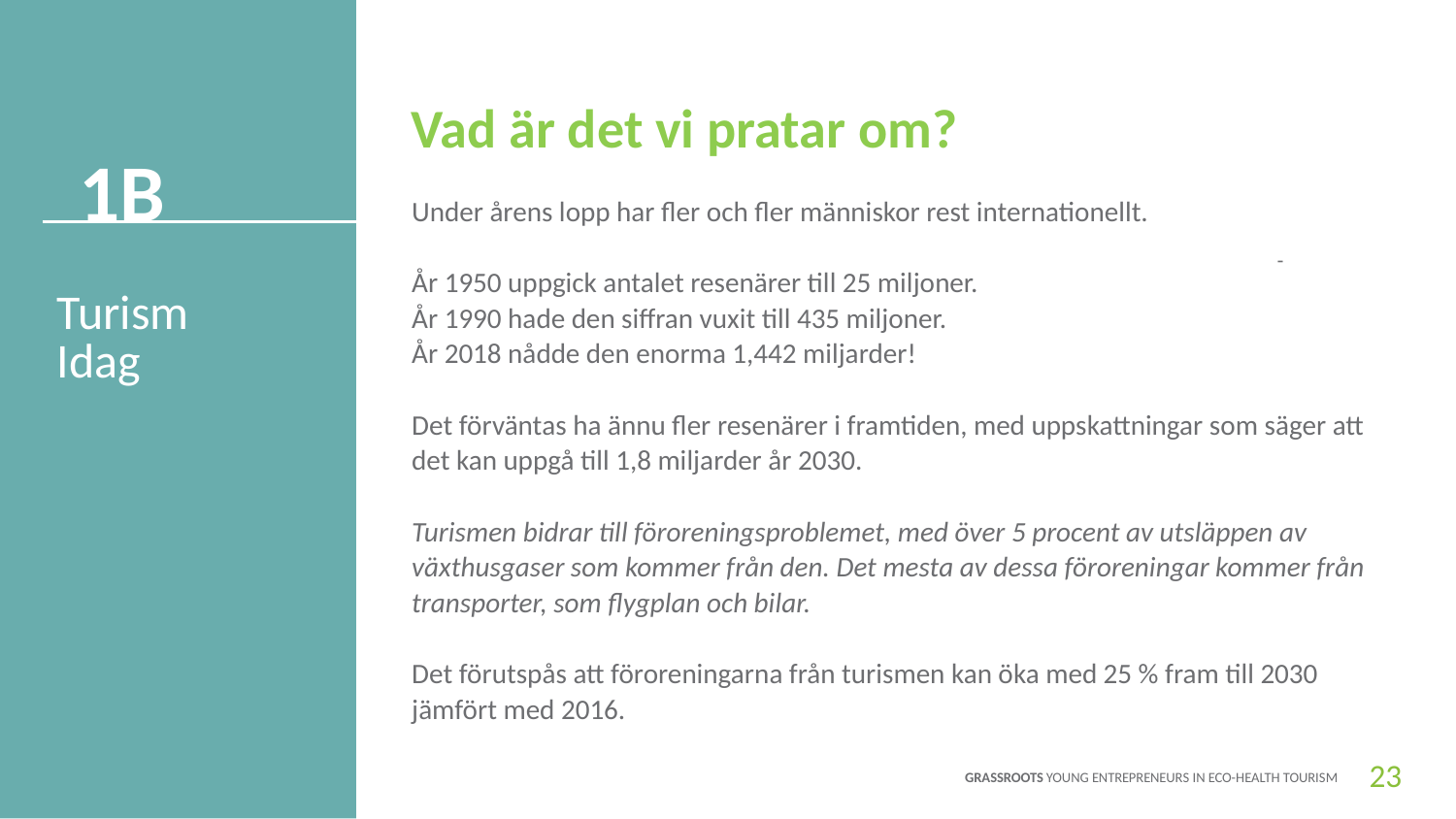

Vad är det vi pratar om?
1B
Under årens lopp har fler och fler människor rest internationellt.

År 1950 uppgick antalet resenärer till 25 miljoner.
År 1990 hade den siffran vuxit till 435 miljoner.
År 2018 nådde den enorma 1,442 miljarder!

Det förväntas ha ännu fler resenärer i framtiden, med uppskattningar som säger att det kan uppgå till 1,8 miljarder år 2030.

Turismen bidrar till föroreningsproblemet, med över 5 procent av utsläppen av växthusgaser som kommer från den. Det mesta av dessa föroreningar kommer från transporter, som flygplan och bilar.

Det förutspås att föroreningarna från turismen kan öka med 25 % fram till 2030 jämfört med 2016.
-
Turism
Idag

23